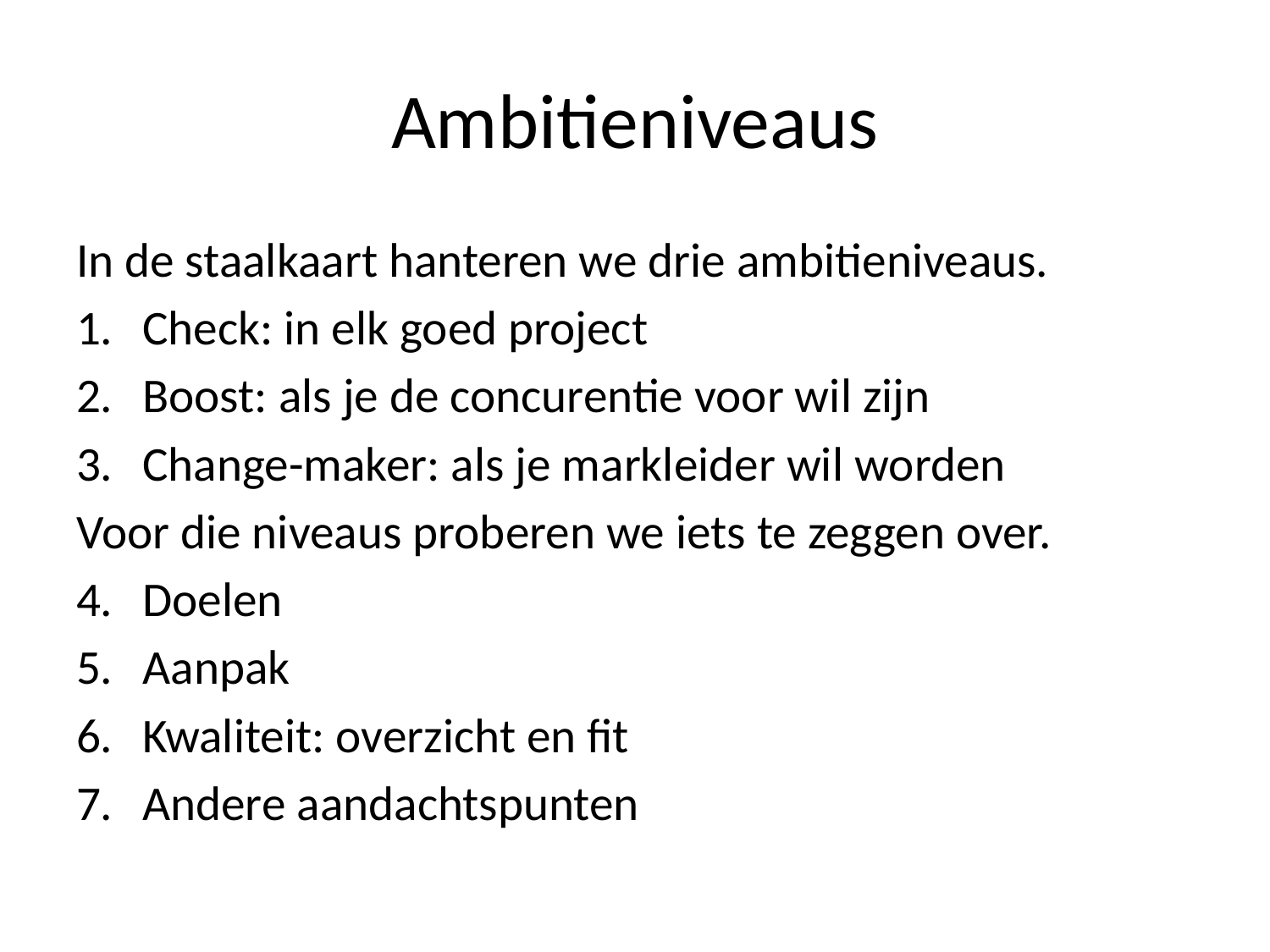

# Ambitieniveaus
In de staalkaart hanteren we drie ambitieniveaus.
Check: in elk goed project
Boost: als je de concurentie voor wil zijn
Change-maker: als je markleider wil worden
Voor die niveaus proberen we iets te zeggen over.
Doelen
Aanpak
Kwaliteit: overzicht en fit
Andere aandachtspunten